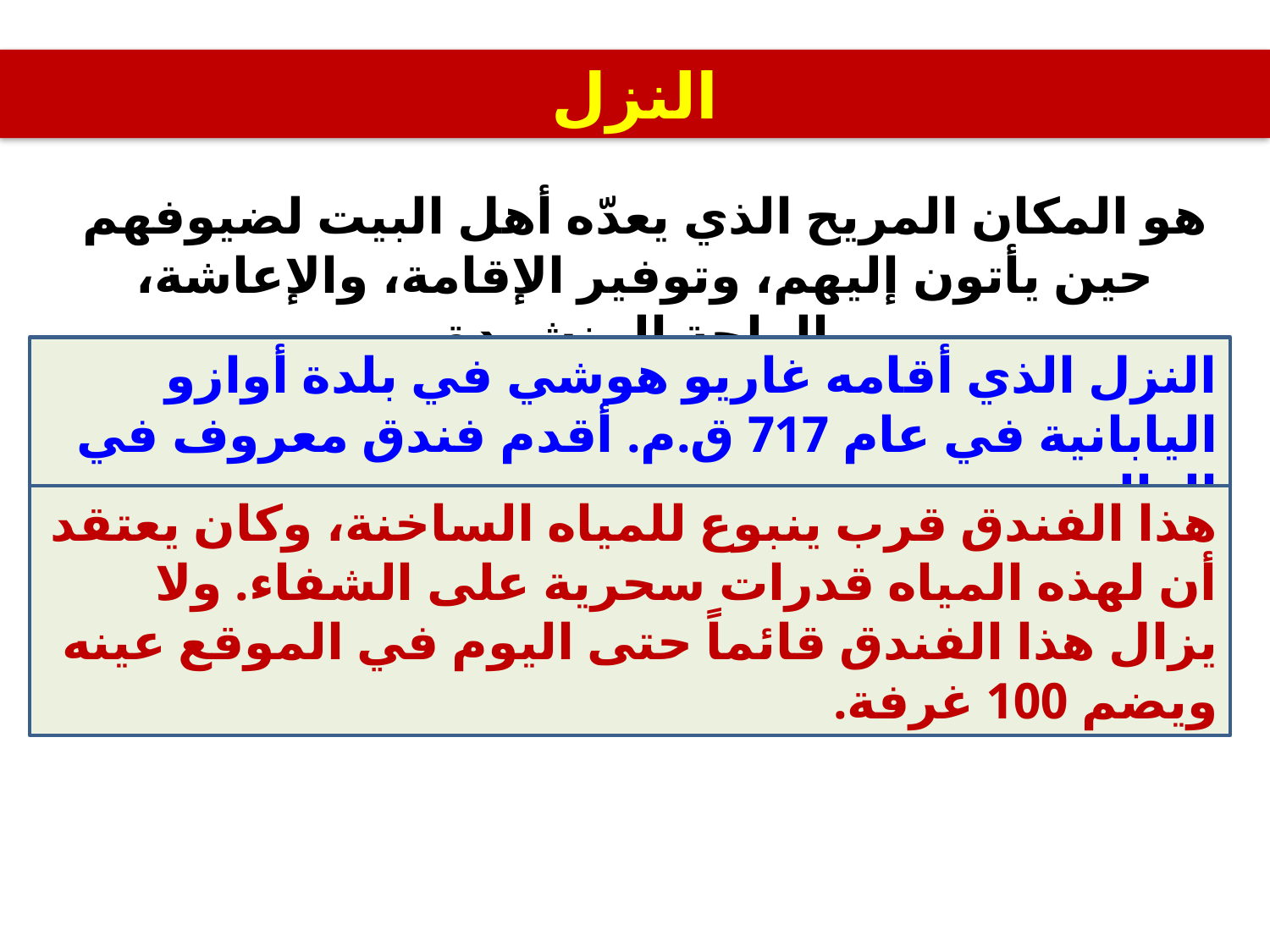

النزل
هو المكان المريح الذي يعدّه أهل البيت لضيوفهم حين يأتون إليهم، وتوفير الإقامة، والإعاشة، والراحة المنشودة.
النزل الذي أقامه غاريو هوشي في بلدة أوازو اليابانية في عام 717 ق.م. أقدم فندق معروف في العالم
هذا الفندق قرب ينبوع للمياه الساخنة، وكان يعتقد أن لهذه المياه قدرات سحرية على الشفاء. ولا يزال هذا الفندق قائماً حتى اليوم في الموقع عينه ويضم 100 غرفة.